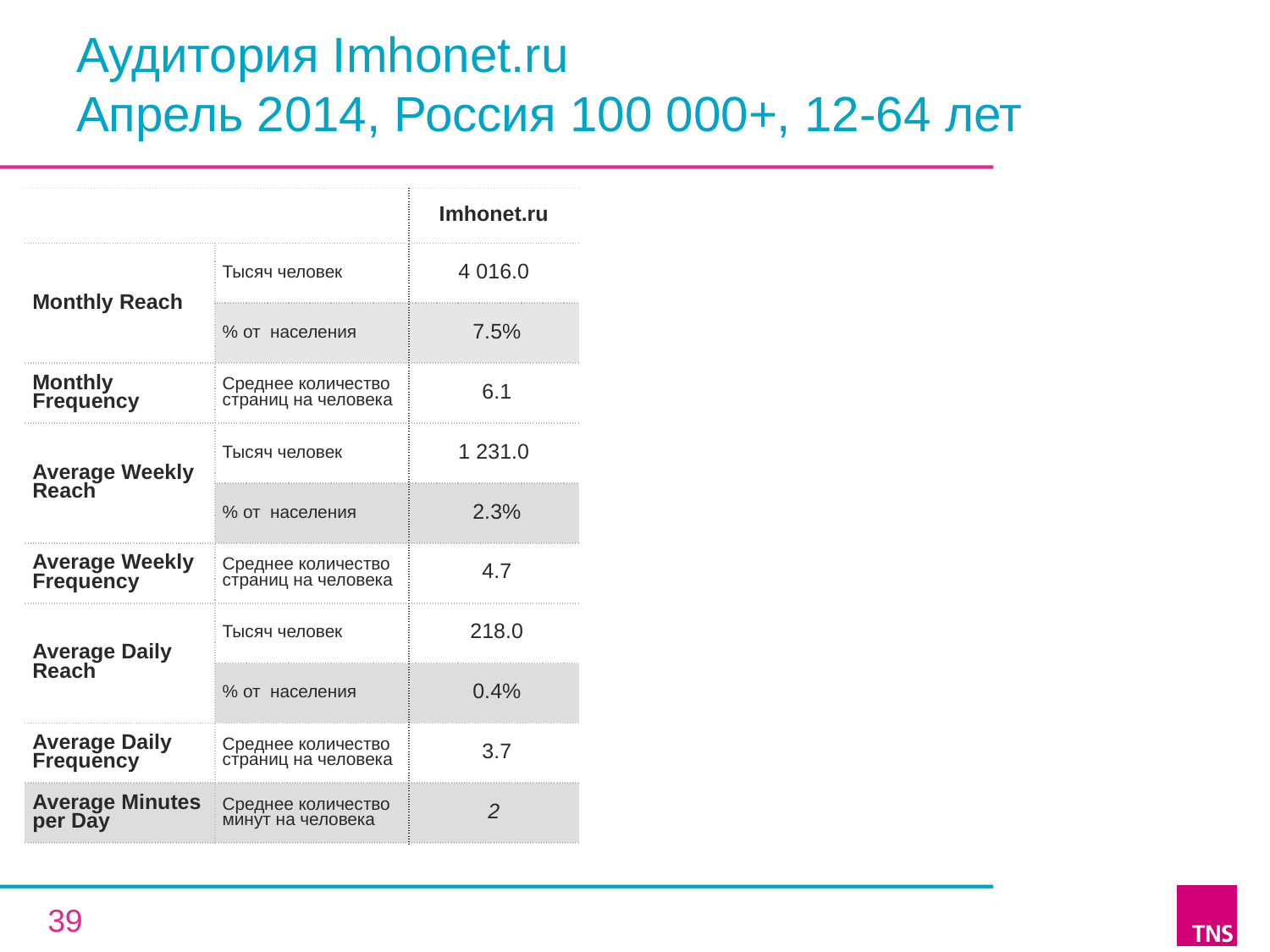

# Аудитория Imhonet.ru Апрель 2014, Россия 100 000+, 12-64 лет
|  |  | Imhonet.ru |
| --- | --- | --- |
| Monthly Reach | Тысяч человек | 4 016.0 |
|  | % от населения | 7.5% |
| Monthly Frequency | Среднее количество страниц на человека | 6.1 |
| Average Weekly Reach | Тысяч человек | 1 231.0 |
|  | % от населения | 2.3% |
| Average Weekly Frequency | Среднее количество страниц на человека | 4.7 |
| Average Daily Reach | Тысяч человек | 218.0 |
|  | % от населения | 0.4% |
| Average Daily Frequency | Среднее количество страниц на человека | 3.7 |
| Average Minutes per Day | Среднее количество минут на человека | 2 |

39